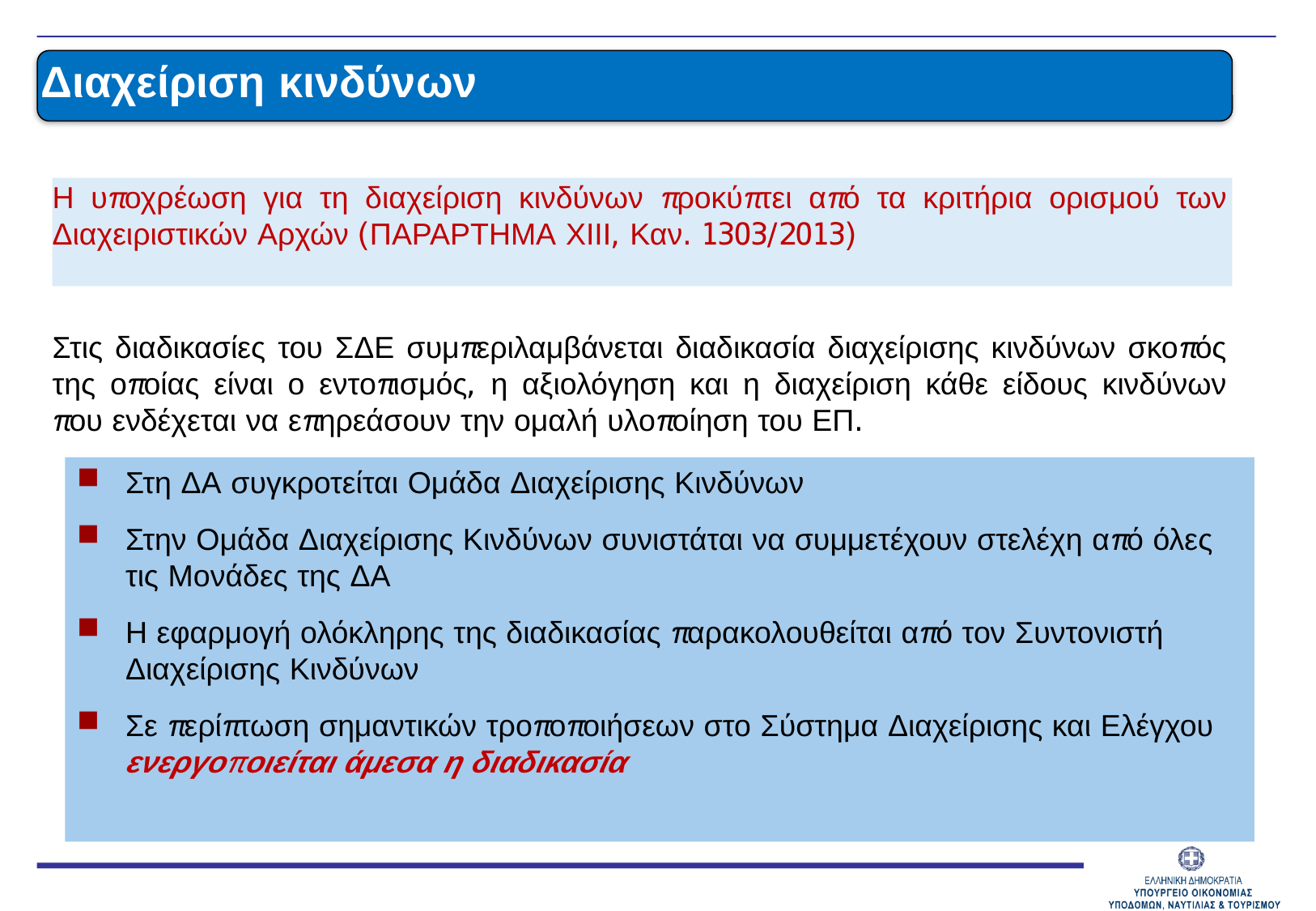

Διαχείριση κινδύνων
Η υποχρέωση για τη διαχείριση κινδύνων προκύπτει από τα κριτήρια ορισμού των Διαχειριστικών Αρχών (ΠΑΡΑΡΤΗΜΑ ΧΙΙΙ, Καν. 1303/2013)

Στις διαδικασίες του ΣΔΕ συμπεριλαμβάνεται διαδικασία διαχείρισης κινδύνων σκοπός της οποίας είναι ο εντοπισμός, η αξιολόγηση και η διαχείριση κάθε είδους κινδύνων που ενδέχεται να επηρεάσουν την ομαλή υλοποίηση του ΕΠ.
Στη ΔΑ συγκροτείται Ομάδα Διαχείρισης Κινδύνων
Στην Ομάδα Διαχείρισης Κινδύνων συνιστάται να συμμετέχουν στελέχη από όλες τις Μονάδες της ΔΑ
Η εφαρμογή ολόκληρης της διαδικασίας παρακολουθείται από τον Συντονιστή Διαχείρισης Κινδύνων
Σε περίπτωση σημαντικών τροποποιήσεων στο Σύστημα Διαχείρισης και Ελέγχου ενεργοποιείται άμεσα η διαδικασία